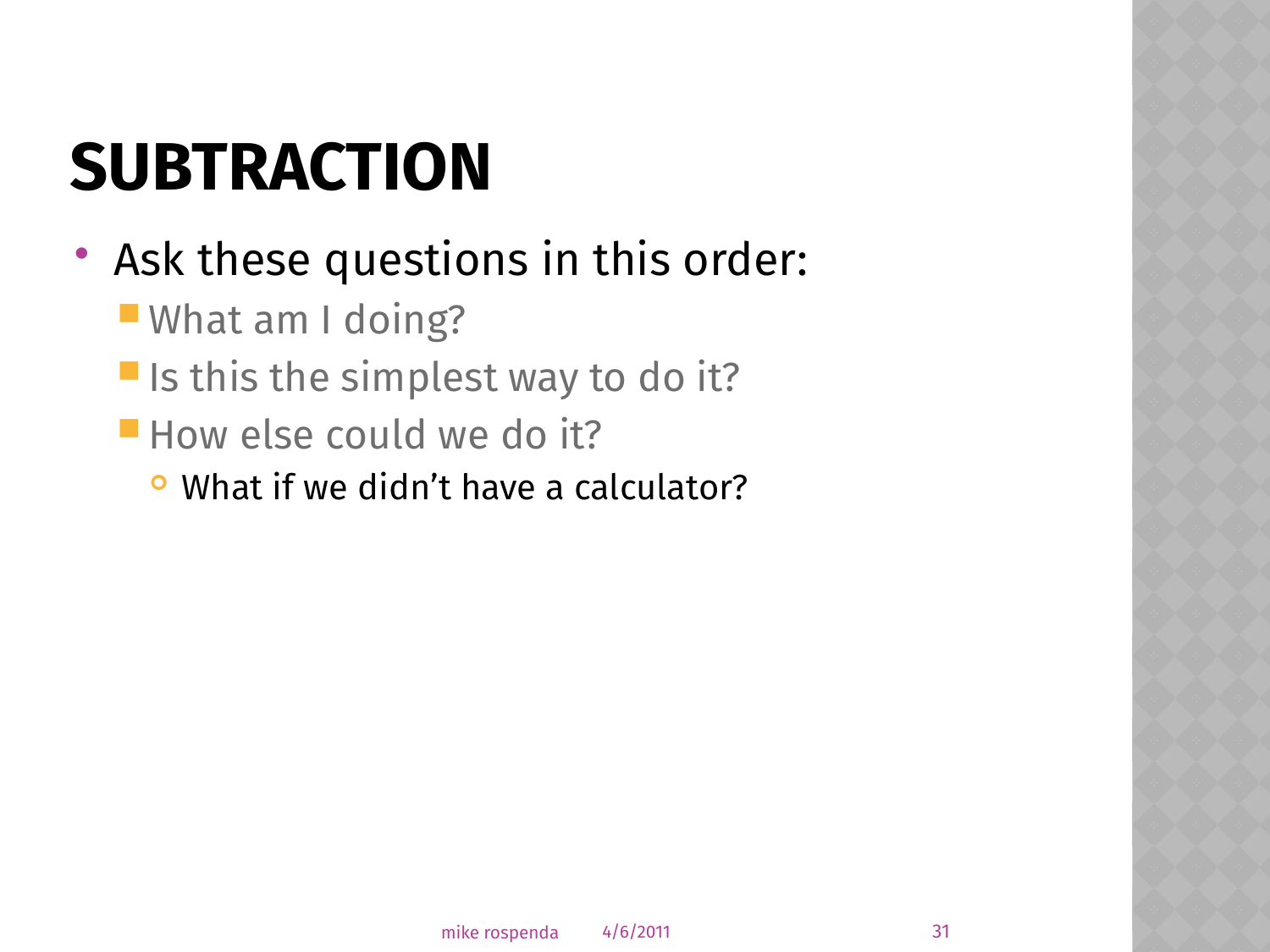

# Subtraction
Ask these questions in this order:
What am I doing?
Is this the simplest way to do it?
How else could we do it?
What if we didn’t have a calculator?

31
mike rospenda
4/6/2011